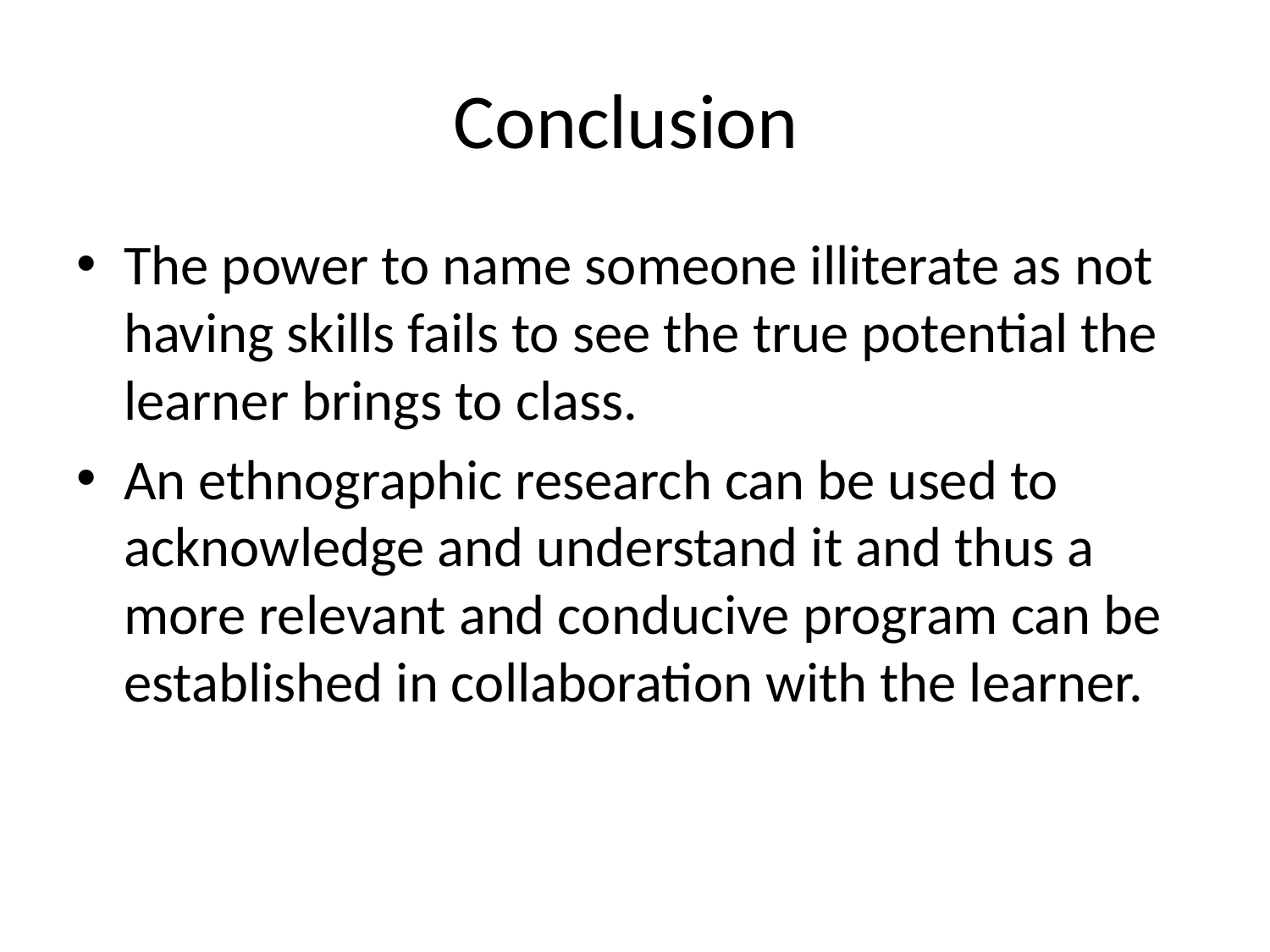

# Conclusion
The power to name someone illiterate as not having skills fails to see the true potential the learner brings to class.
An ethnographic research can be used to acknowledge and understand it and thus a more relevant and conducive program can be established in collaboration with the learner.